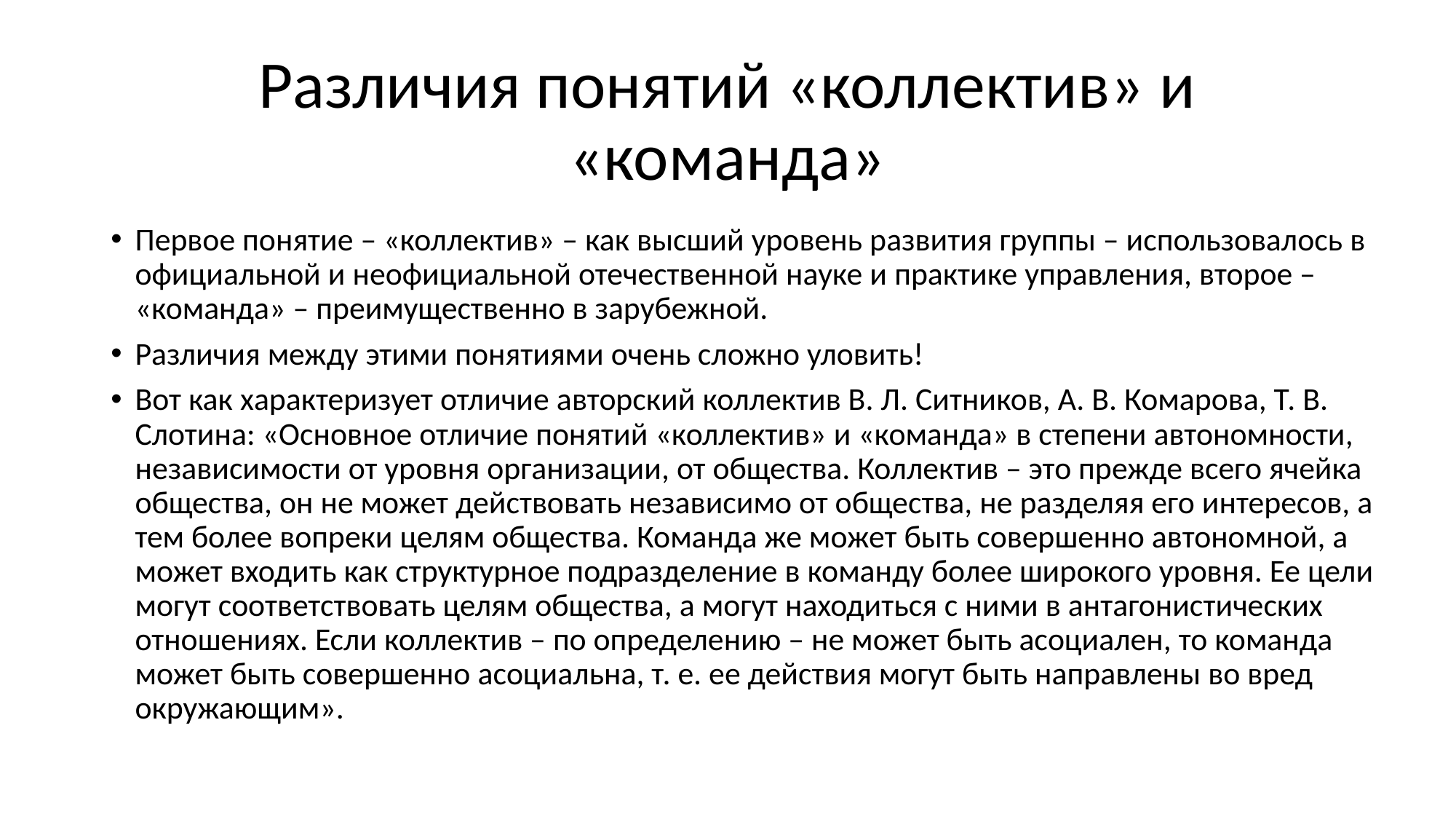

# Различия понятий «коллектив» и «команда»
Первое понятие – «коллектив» – как высший уровень развития группы – использовалось в официальной и неофициальной отечественной науке и практике управления, второе – «команда» – преимущественно в зарубежной.
Различия между этими понятиями очень сложно уловить!
Вот как характеризует отличие авторский коллектив В. Л. Ситников, А. В. Комарова, Т. В. Слотина: «Основное отличие понятий «коллектив» и «команда» в степени автономности, независимости от уровня организации, от общества. Коллектив – это прежде всего ячейка общества, он не может действовать независимо от общества, не разделяя его интересов, а тем более вопреки целям общества. Команда же может быть совершенно автономной, а может входить как структурное подразделение в команду более широкого уровня. Ее цели могут соответствовать целям общества, а могут находиться с ними в антагонистических отношениях. Если коллектив – по определению – не может быть асоциален, то команда может быть совершенно асоциальна, т. е. ее действия могут быть направлены во вред окружающим».